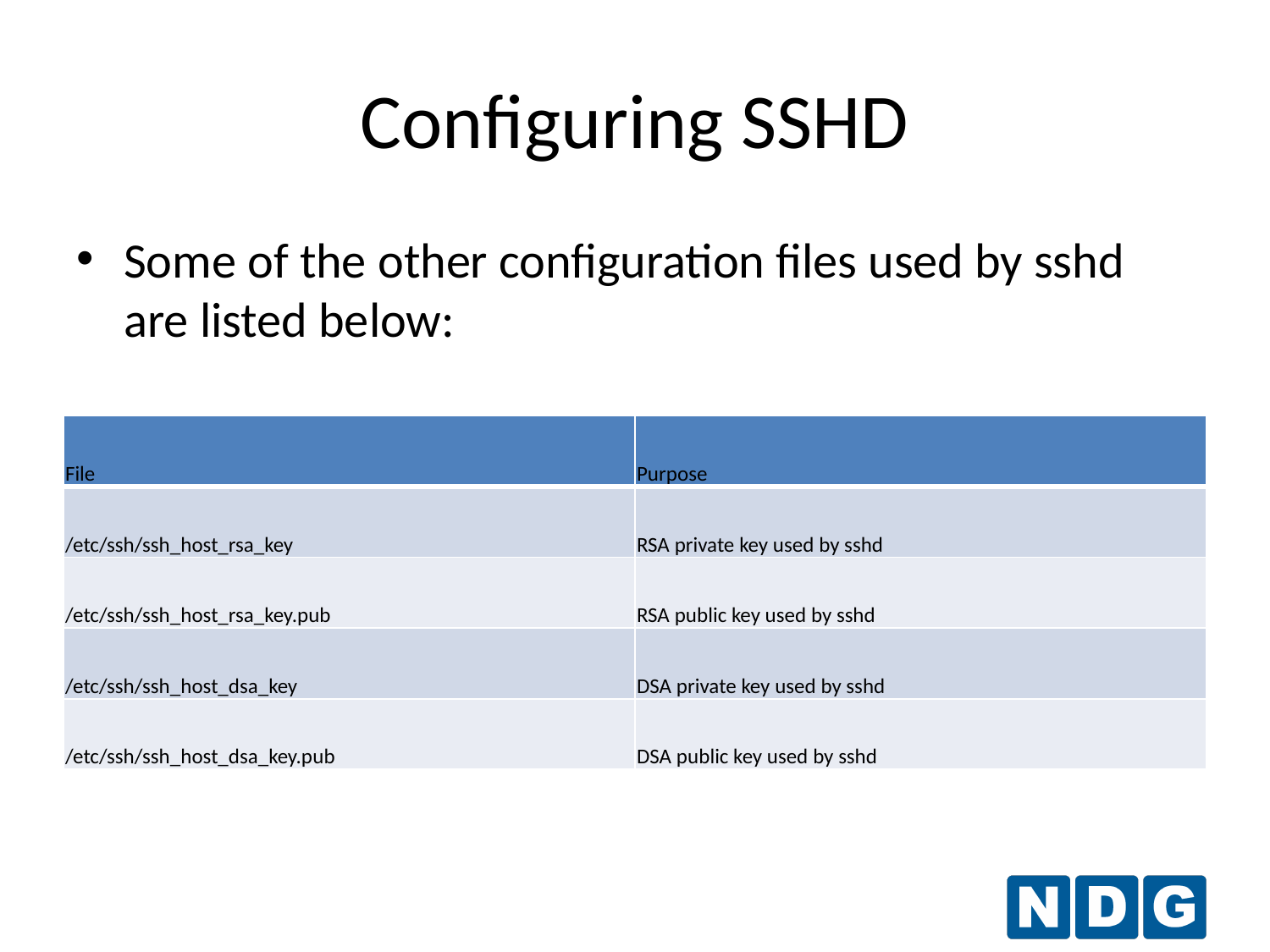

# Configuring SSHD
Some of the other configuration files used by sshd are listed below:

| File | Purpose |
| --- | --- |
| /etc/ssh/ssh\_host\_rsa\_key | RSA private key used by sshd |
| /etc/ssh/ssh\_host\_rsa\_key.pub | RSA public key used by sshd |
| /etc/ssh/ssh\_host\_dsa\_key | DSA private key used by sshd |
| /etc/ssh/ssh\_host\_dsa\_key.pub | DSA public key used by sshd |